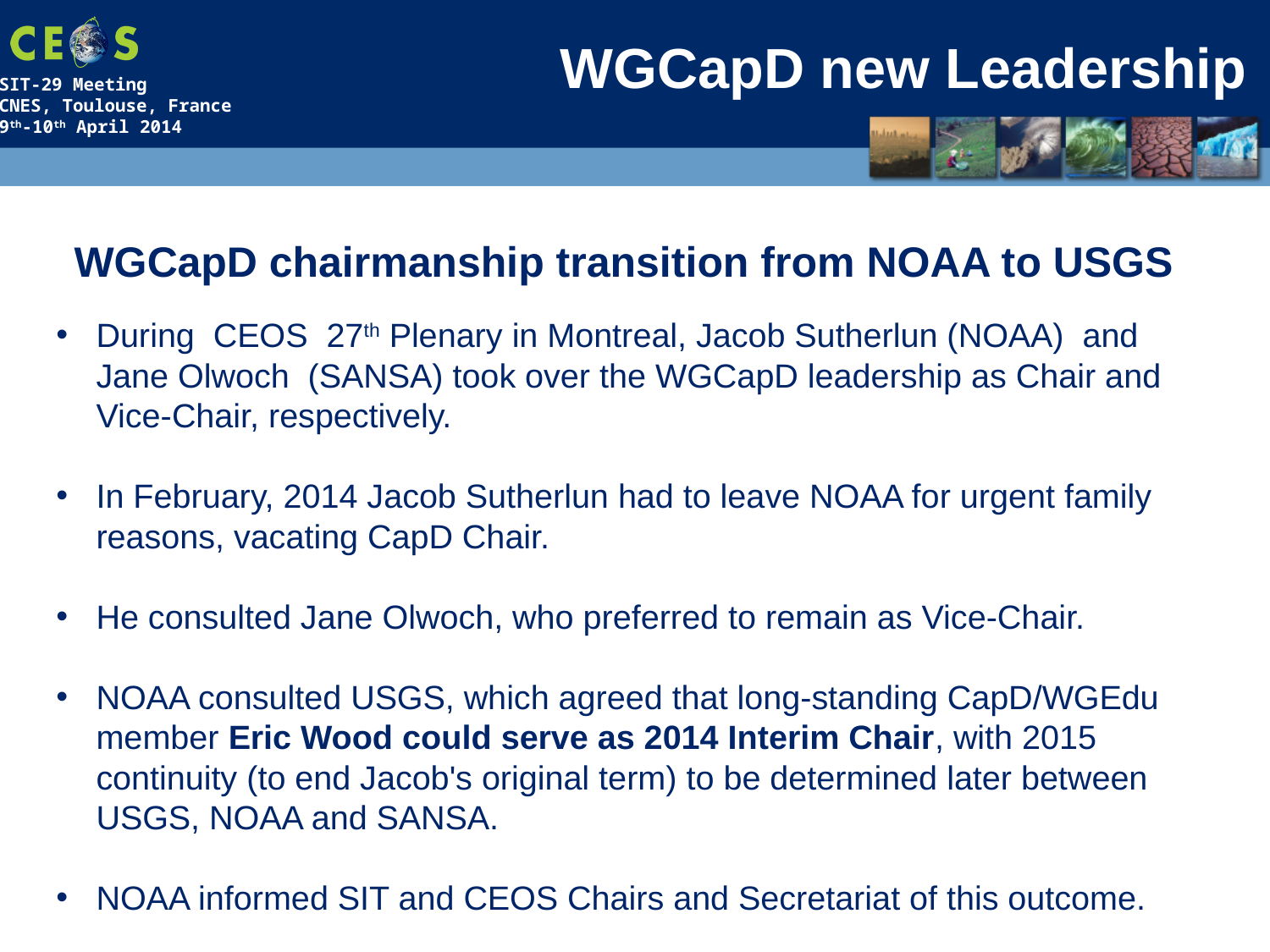

WGCapD new Leadership
WGCapD chairmanship transition from NOAA to USGS
During  CEOS  27th Plenary in Montreal, Jacob Sutherlun (NOAA)  and Jane Olwoch  (SANSA) took over the WGCapD leadership as Chair and Vice-Chair, respectively.

In February, 2014 Jacob Sutherlun had to leave NOAA for urgent family reasons, vacating CapD Chair.

He consulted Jane Olwoch, who preferred to remain as Vice-Chair.

NOAA consulted USGS, which agreed that long-standing CapD/WGEdu member Eric Wood could serve as 2014 Interim Chair, with 2015 continuity (to end Jacob's original term) to be determined later between USGS, NOAA and SANSA.

NOAA informed SIT and CEOS Chairs and Secretariat of this outcome.